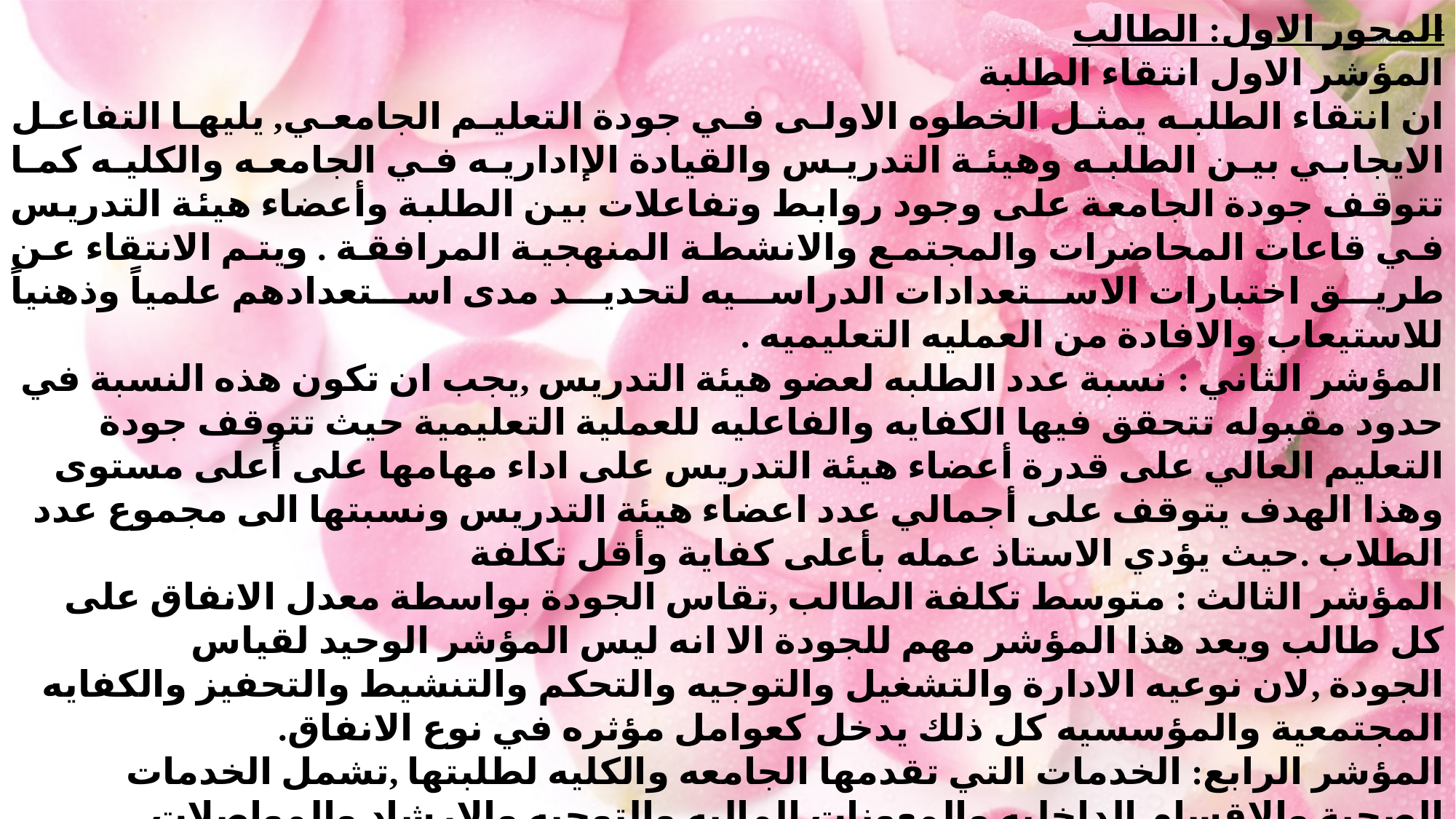

:
المحور الاول: الطالب
المؤشر الاول انتقاء الطلبة
ان انتقاء الطلبه يمثل الخطوه الاولى في جودة التعليم الجامعي, يليها التفاعل الايجابي بين الطلبه وهيئة التدريس والقيادة الإاداريه في الجامعه والكليه كما تتوقف جودة الجامعة على وجود روابط وتفاعلات بين الطلبة وأعضاء هيئة التدريس في قاعات المحاضرات والمجتمع والانشطة المنهجية المرافقة . ويتم الانتقاء عن طريق اختبارات الاستعدادات الدراسيه لتحديد مدى استعدادهم علمياً وذهنياً للاستيعاب والافادة من العمليه التعليميه .
المؤشر الثاني : نسبة عدد الطلبه لعضو هيئة التدريس ,يجب ان تكون هذه النسبة في حدود مقبوله تتحقق فيها الكفايه والفاعليه للعملية التعليمية حيث تتوقف جودة التعليم العالي على قدرة أعضاء هيئة التدريس على اداء مهامها على أعلى مستوى وهذا الهدف يتوقف على أجمالي عدد اعضاء هيئة التدريس ونسبتها الى مجموع عدد الطلاب .حيث يؤدي الاستاذ عمله بأعلى كفاية وأقل تكلفة
المؤشر الثالث : متوسط تكلفة الطالب ,تقاس الجودة بواسطة معدل الانفاق على كل طالب ويعد هذا المؤشر مهم للجودة الا انه ليس المؤشر الوحيد لقياس الجودة ,لان نوعيه الادارة والتشغيل والتوجيه والتحكم والتنشيط والتحفيز والكفايه المجتمعية والمؤسسيه كل ذلك يدخل كعوامل مؤثره في نوع الانفاق.
المؤشر الرابع: الخدمات التي تقدمها الجامعه والكليه لطلبتها ,تشمل الخدمات الصحية والاقسام الداخليه والمعونات الماليه والتوجيه والارشاد والمواصلات
المؤشر الخامس :دافعية الطلبه واستعدادهم للتعليم يعد من العوامل التي تتوقف عليها جودة التعليم الجامعي لان ذلك يؤدي الى وجود دوافع قوية لبدء التعلم واستمراره وتحفزه واتقانه وتهيئة الظروف المناسبه للمتعلمين قبل بدء المرحله الدراسية
المؤشر السادس :نسبة المتخرجين من الجامعه والكلية  ,تقاس نسبه المتخرجين الى مجموع المقبولين ضمن المده النظامية ونسبة الذين التحقوا منهم بالدراسات العليا